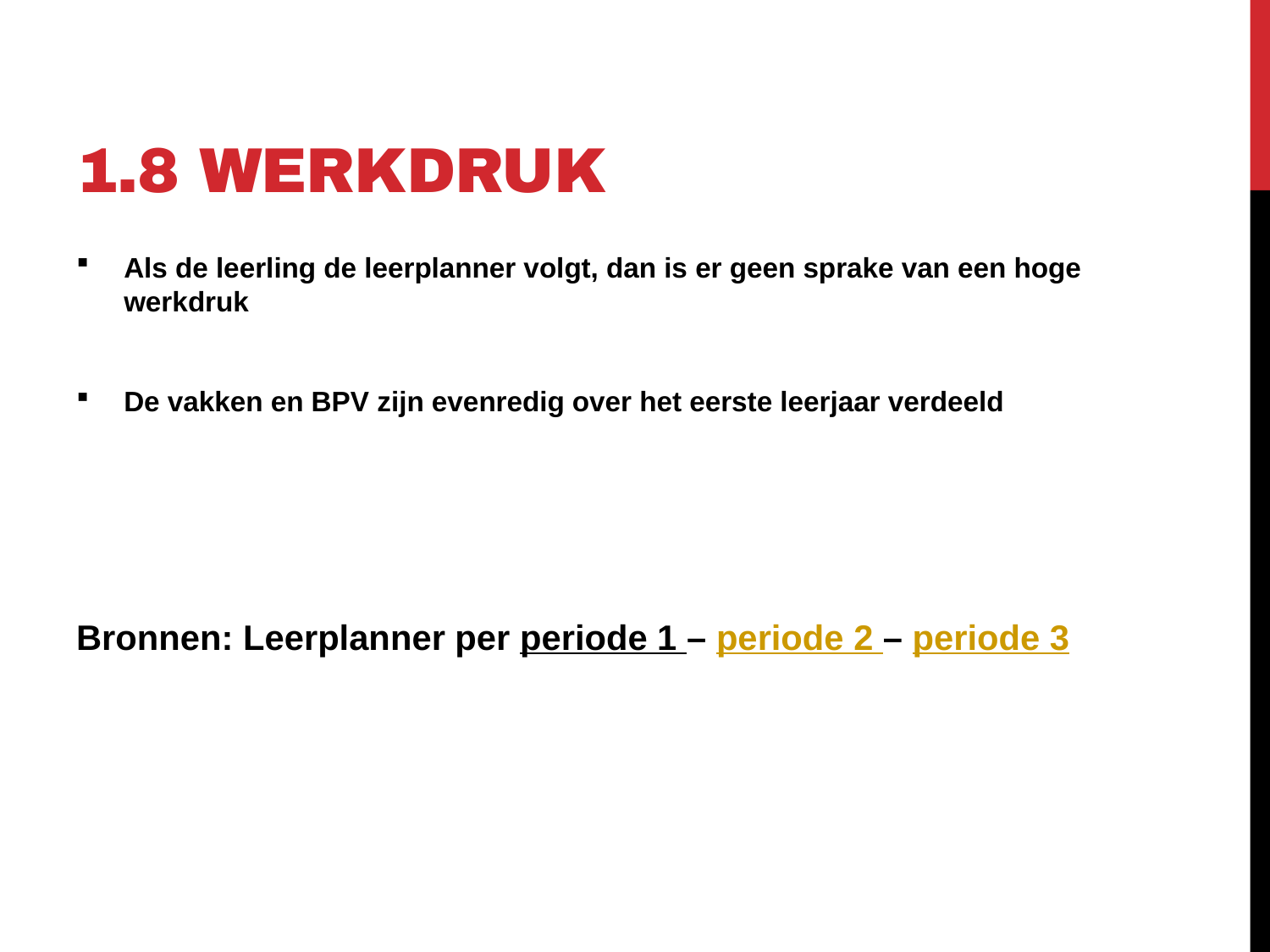

# 1.8 werkdruk
Als de leerling de leerplanner volgt, dan is er geen sprake van een hoge werkdruk

De vakken en BPV zijn evenredig over het eerste leerjaar verdeeld

Bronnen: Leerplanner per periode 1 – periode 2 – periode 3